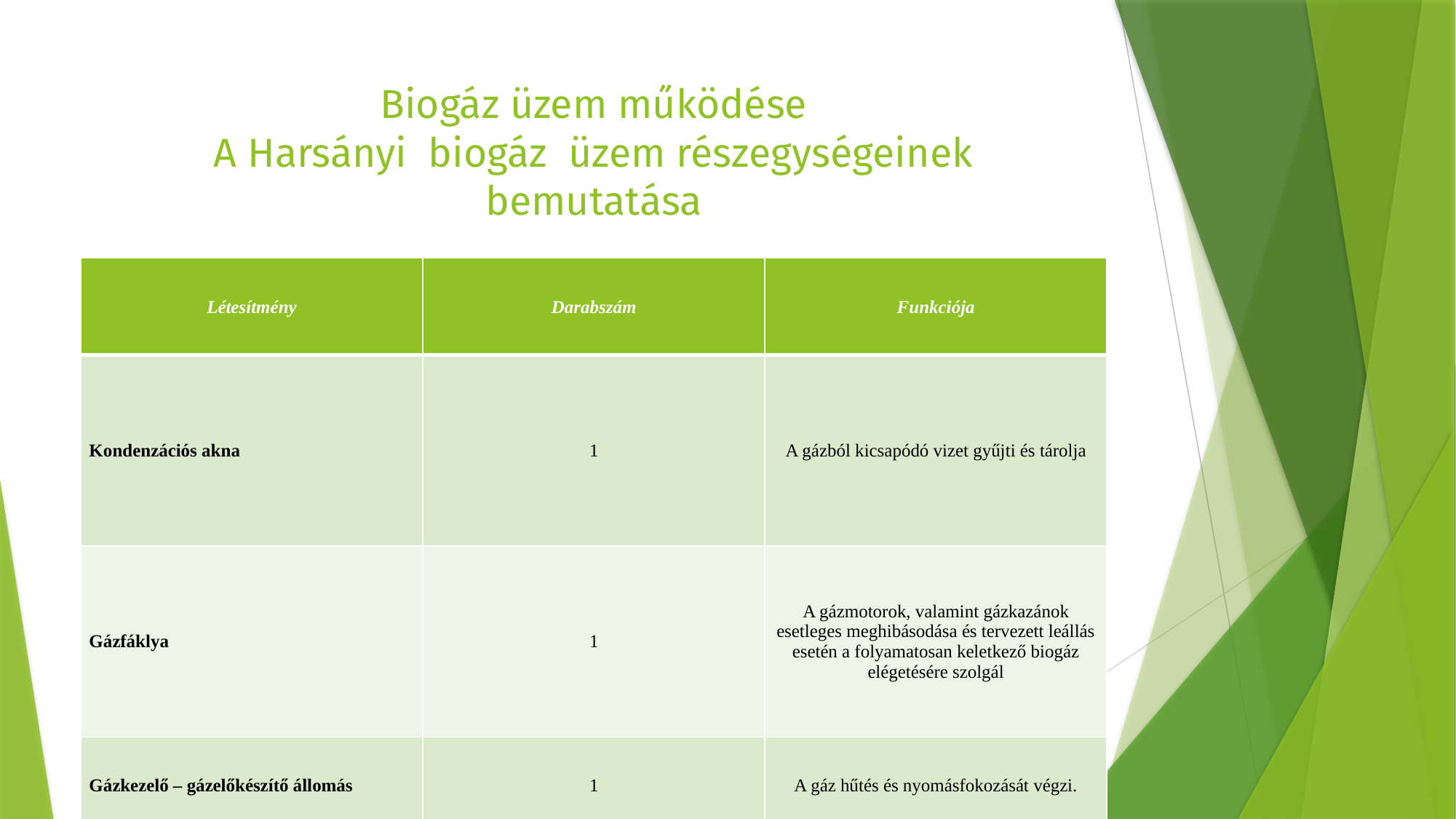

# Biogáz üzem működése A Harsányi  biogáz  üzem részegységeinek  bemutatása
| Létesítmény | Darabszám | Funkciója |
| --- | --- | --- |
| Kondenzációs akna | 1 | A gázból kicsapódó vizet gyűjti és tárolja |
| Gázfáklya | 1 | A gázmotorok, valamint gázkazánok esetleges meghibásodása és tervezett leállás esetén a folyamatosan keletkező biogáz elégetésére szolgál |
| Gázkezelő – gázelőkészítő állomás | 1 | A gáz hűtés és nyomásfokozását végzi. |